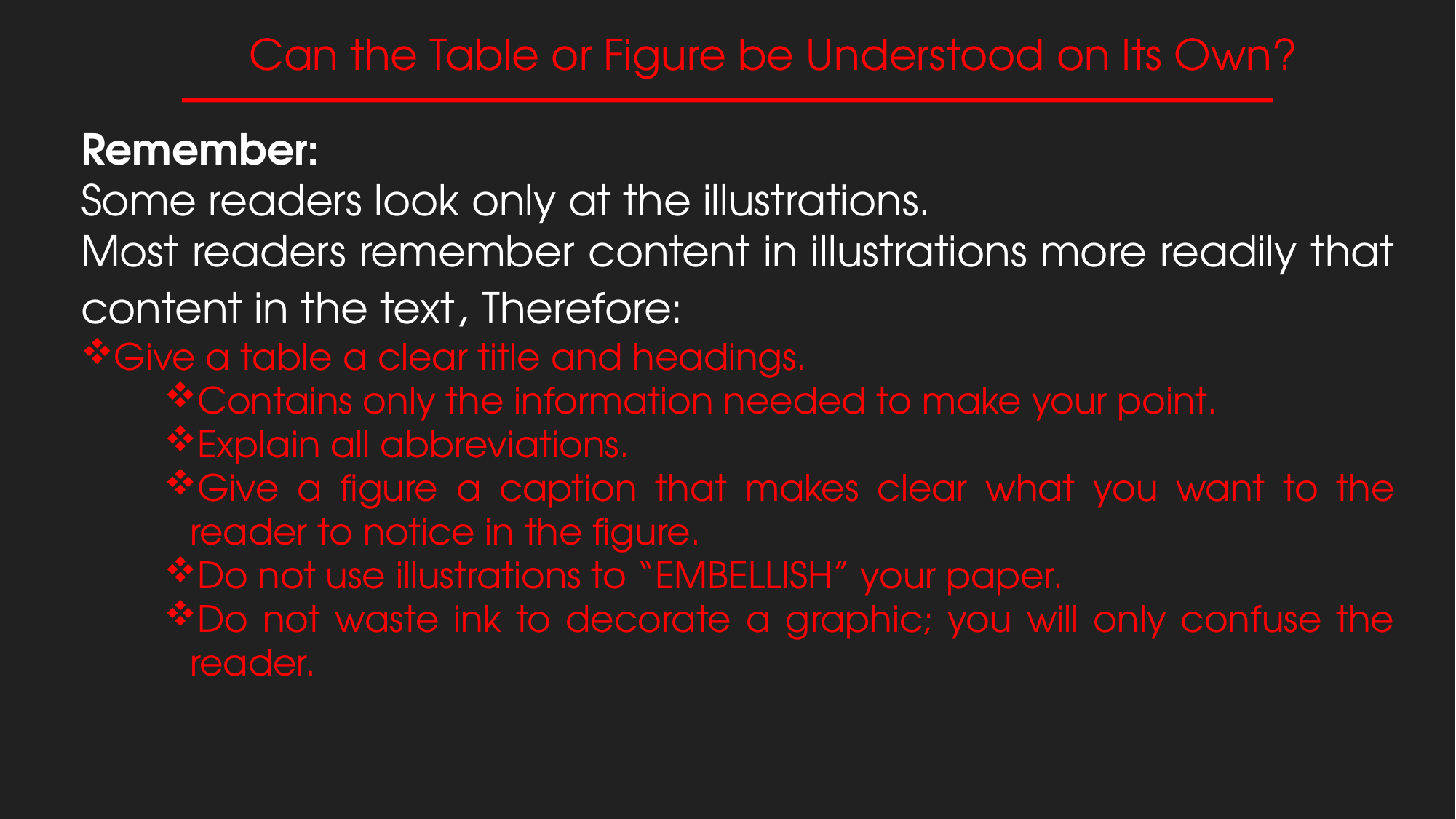

Can the Table or Figure be Understood on Its Own?

Remember:
Some readers look only at the illustrations.
Most readers remember content in illustrations more readily that content in the text, Therefore:
Give a table a clear title and headings.
Contains only the information needed to make your point.
Explain all abbreviations.
Give a figure a caption that makes clear what you want to the reader to notice in the figure.
Do not use illustrations to “EMBELLISH” your paper.
Do not waste ink to decorate a graphic; you will only confuse the reader.